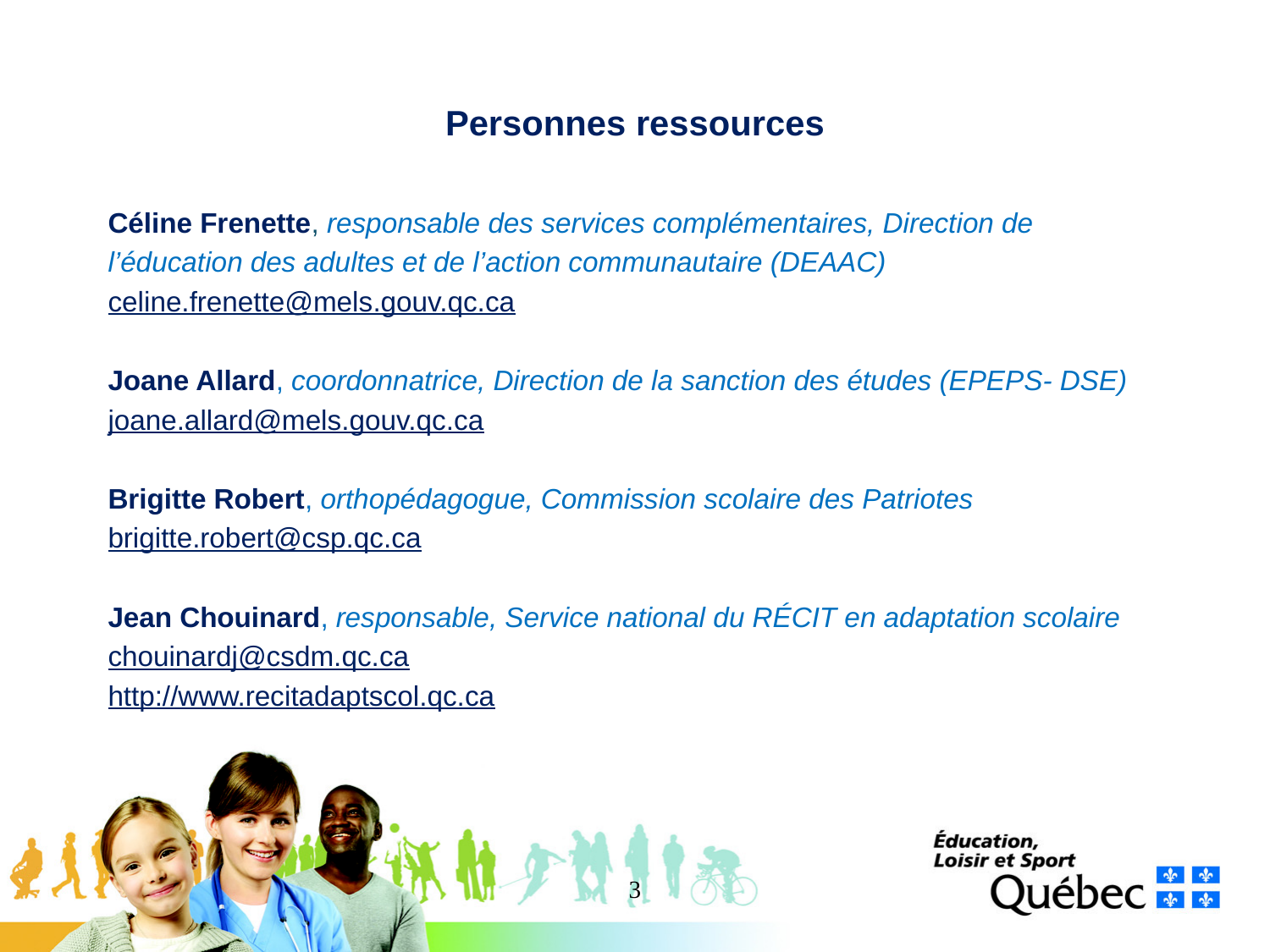

# Personnes ressources
Céline Frenette, responsable des services complémentaires, Direction de
l’éducation des adultes et de l’action communautaire (DEAAC)
celine.frenette@mels.gouv.qc.ca

Joane Allard, coordonnatrice, Direction de la sanction des études (EPEPS- DSE)
joane.allard@mels.gouv.qc.ca

Brigitte Robert, orthopédagogue, Commission scolaire des Patriotes
brigitte.robert@csp.qc.ca

Jean Chouinard, responsable, Service national du RÉCIT en adaptation scolaire
chouinardj@csdm.qc.ca
http://www.recitadaptscol.qc.ca

3